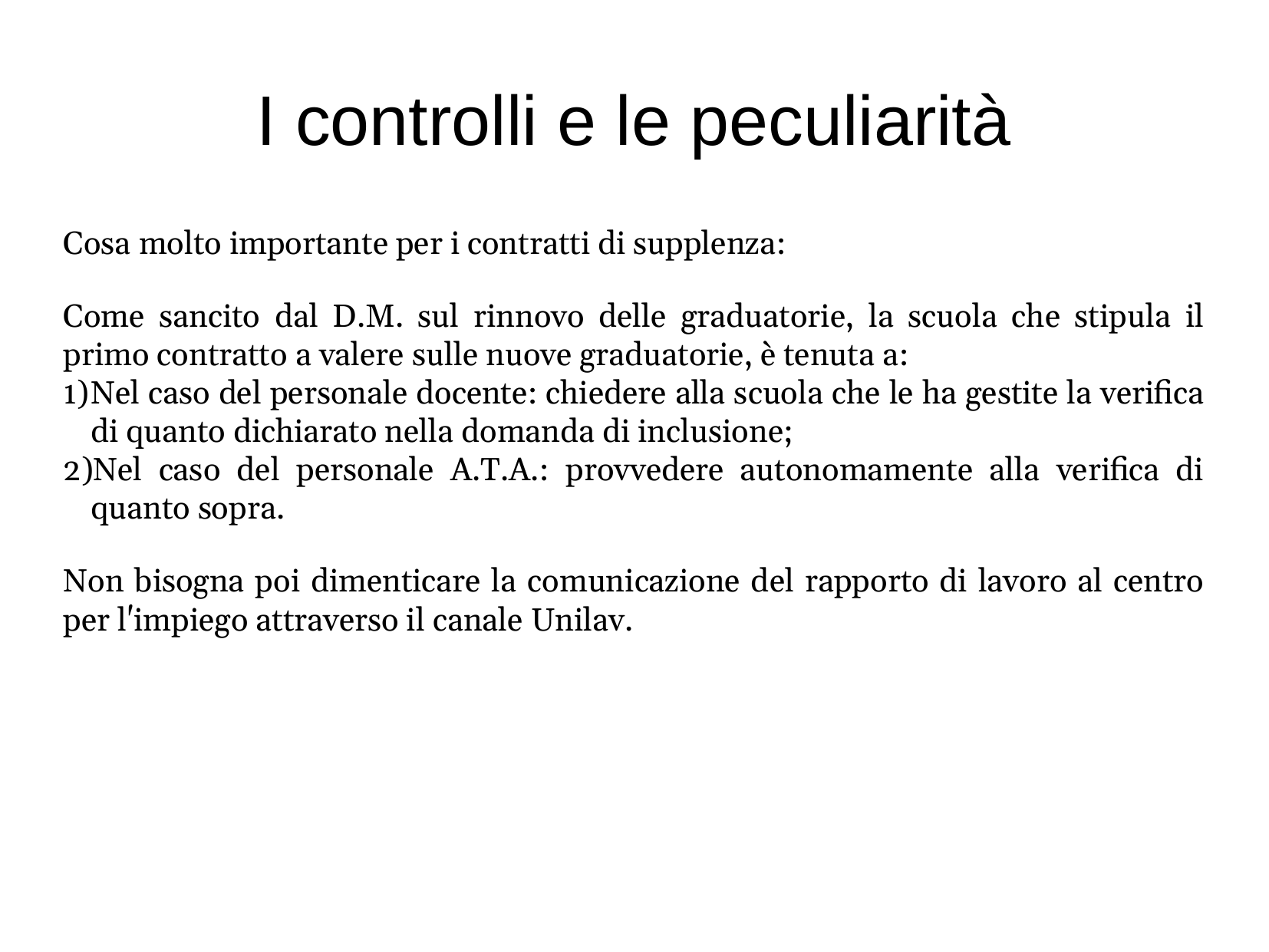

I controlli e le peculiarità
Cosa molto importante per i contratti di supplenza:

Come sancito dal D.M. sul rinnovo delle graduatorie, la scuola che stipula il primo contratto a valere sulle nuove graduatorie, è tenuta a:
Nel caso del personale docente: chiedere alla scuola che le ha gestite la verifica di quanto dichiarato nella domanda di inclusione;
Nel caso del personale A.T.A.: provvedere autonomamente alla verifica di quanto sopra.

Non bisogna poi dimenticare la comunicazione del rapporto di lavoro al centro per l'impiego attraverso il canale Unilav.